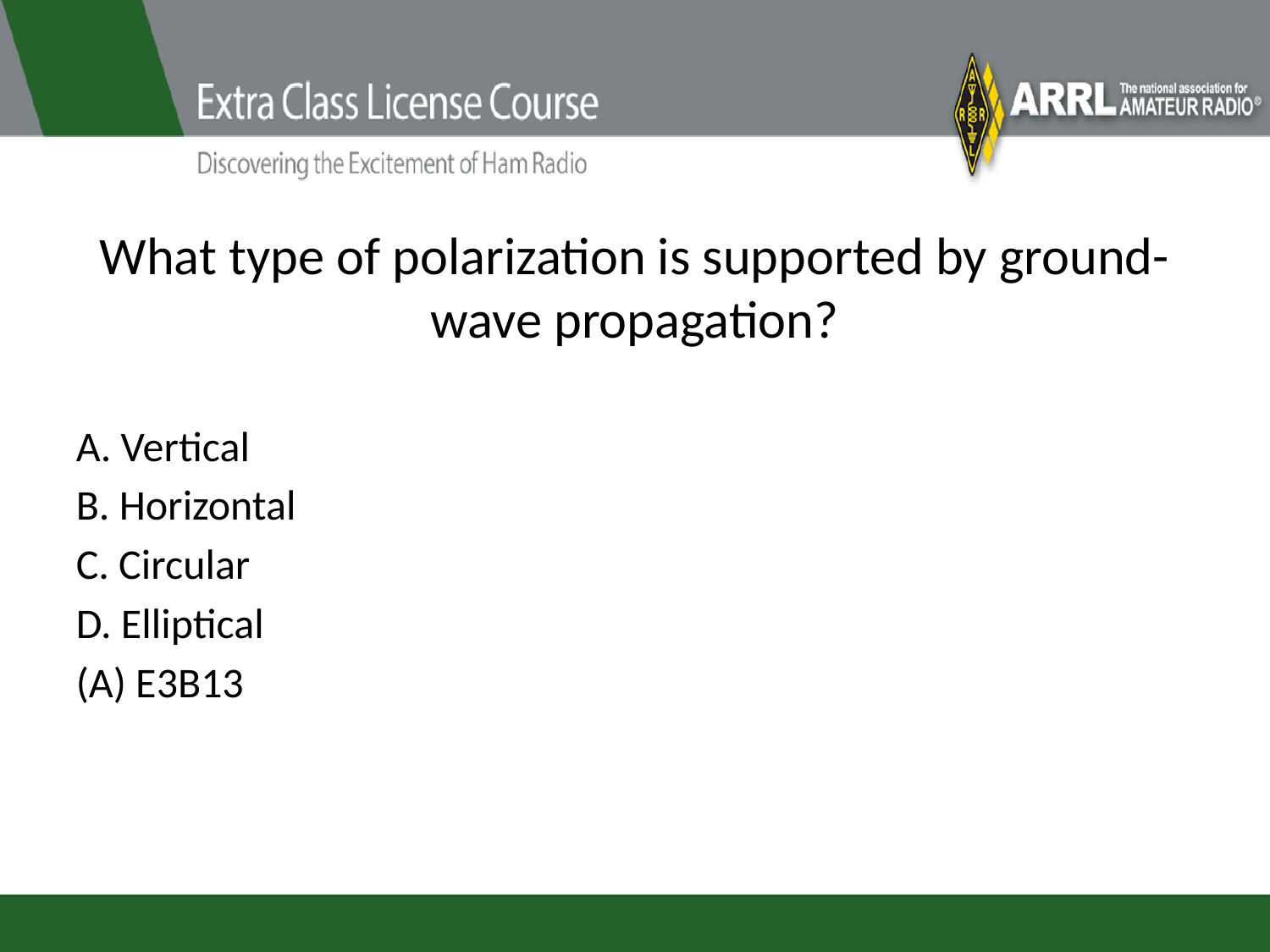

# What type of polarization is supported by ground-wave propagation?
A. Vertical
B. Horizontal
C. Circular
D. Elliptical
(A) E3B13